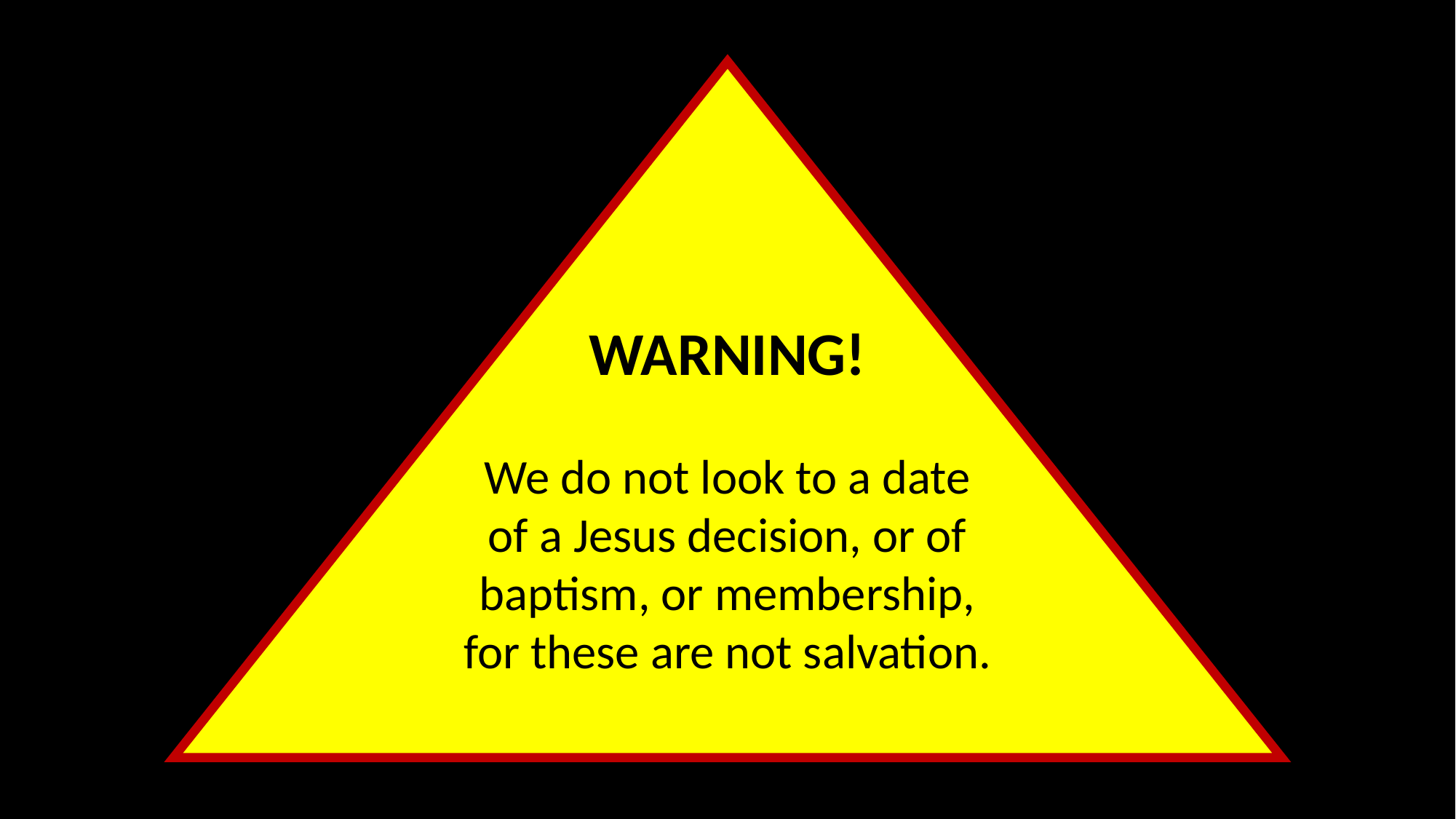

WARNING!

We do not look to a date of a Jesus decision, or of baptism, or membership, for these are not salvation.